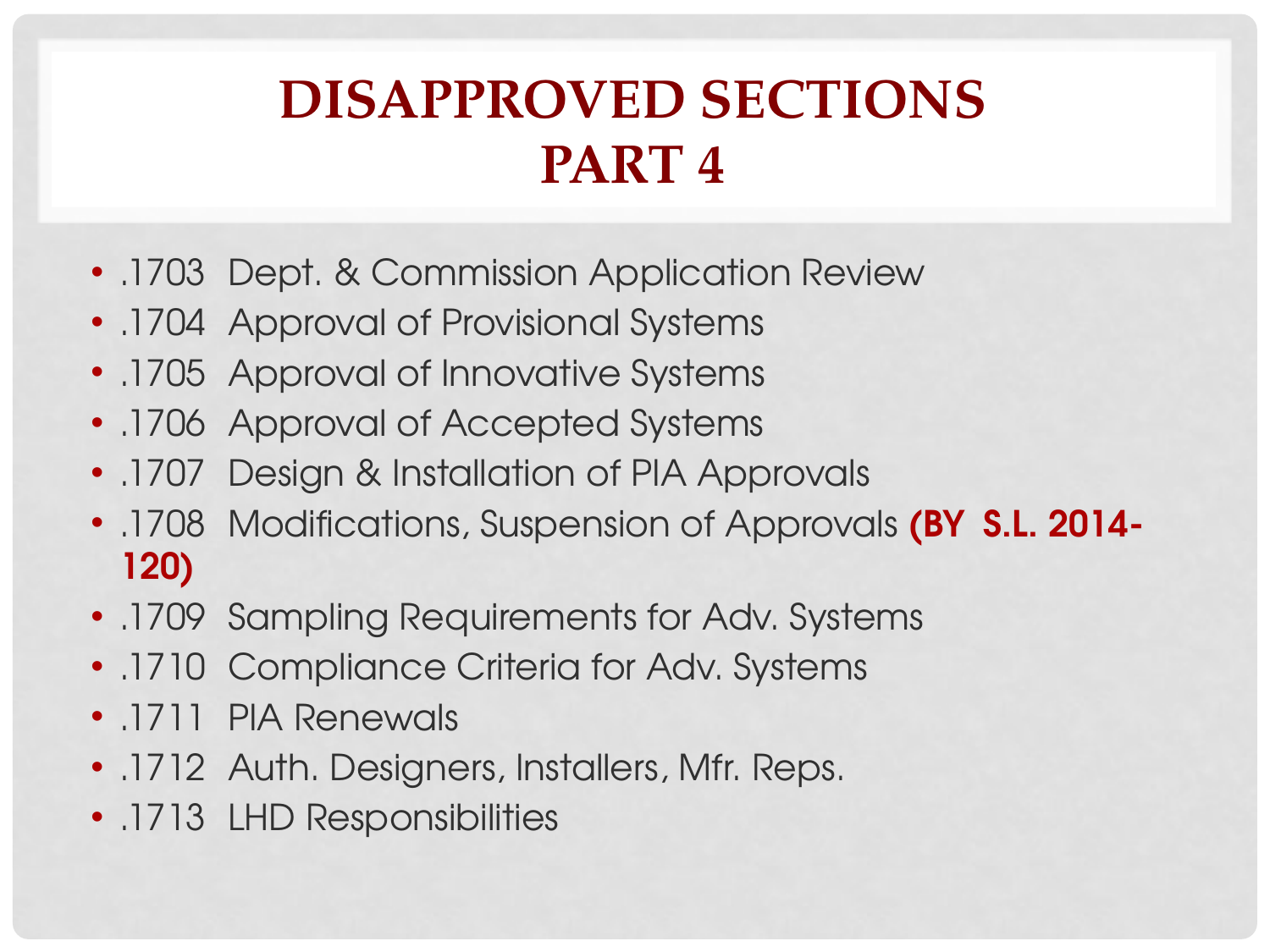

# Disapproved sections part 4
.1703	Dept. & Commission Application Review
.1704	Approval of Provisional Systems
.1705	Approval of Innovative Systems
.1706	Approval of Accepted Systems
.1707	Design & Installation of PIA Approvals
.1708	Modifications, Suspension of Approvals (BY 		S.L. 2014-120)
.1709	Sampling Requirements for Adv. Systems
.1710	Compliance Criteria for Adv. Systems
.1711	PIA Renewals
.1712	Auth. Designers, Installers, Mfr. Reps.
.1713	LHD Responsibilities